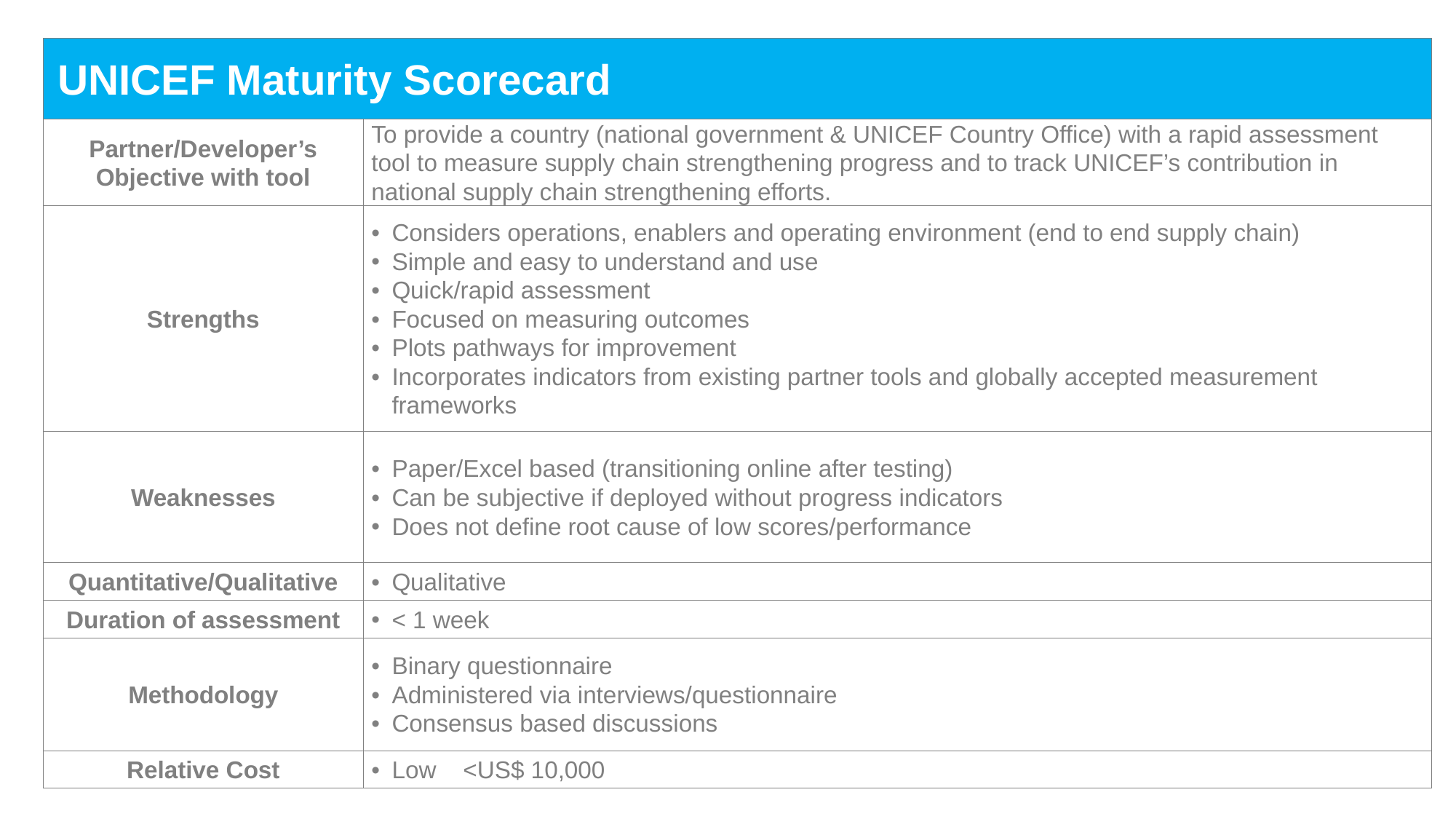

| UNICEF Maturity Scorecard |  |
| --- | --- |
| Partner/Developer’s Objective with tool | To provide a country (national government & UNICEF Country Office) with a rapid assessment tool to measure supply chain strengthening progress and to track UNICEF’s contribution in national supply chain strengthening efforts. |
| Strengths | Considers operations, enablers and operating environment (end to end supply chain) Simple and easy to understand and use Quick/rapid assessment Focused on measuring outcomes Plots pathways for improvement Incorporates indicators from existing partner tools and globally accepted measurement frameworks |
| Weaknesses | Paper/Excel based (transitioning online after testing) Can be subjective if deployed without progress indicators Does not define root cause of low scores/performance |
| Quantitative/Qualitative | Qualitative |
| Duration of assessment | < 1 week |
| Methodology | Binary questionnaire Administered via interviews/questionnaire Consensus based discussions |
| Relative Cost | Low <US$ 10,000 |